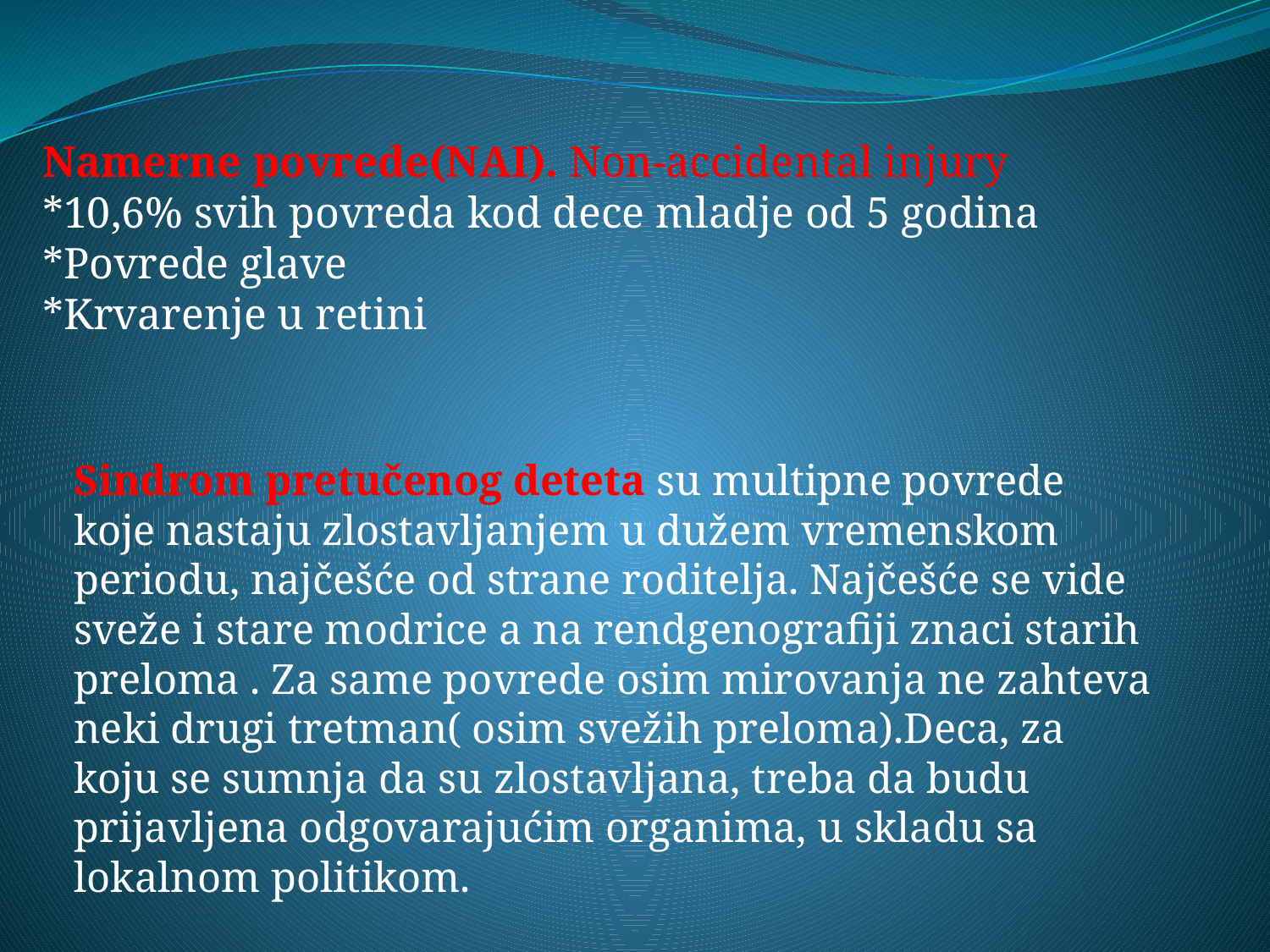

Namerne povrede(NAI). Non-accidental injury
*10,6% svih povreda kod dece mladje od 5 godina
*Povrede glave
*Krvarenje u retini
#
Sindrom pretučenog deteta su multipne povrede koje nastaju zlostavljanjem u dužem vremenskom periodu, najčešće od strane roditelja. Najčešće se vide sveže i stare modrice a na rendgenografiji znaci starih preloma . Za same povrede osim mirovanja ne zahteva neki drugi tretman( osim svežih preloma).Deca, za koju se sumnja da su zlostavljana, treba da budu prijavljena odgovarajućim organima, u skladu sa lokalnom politikom.